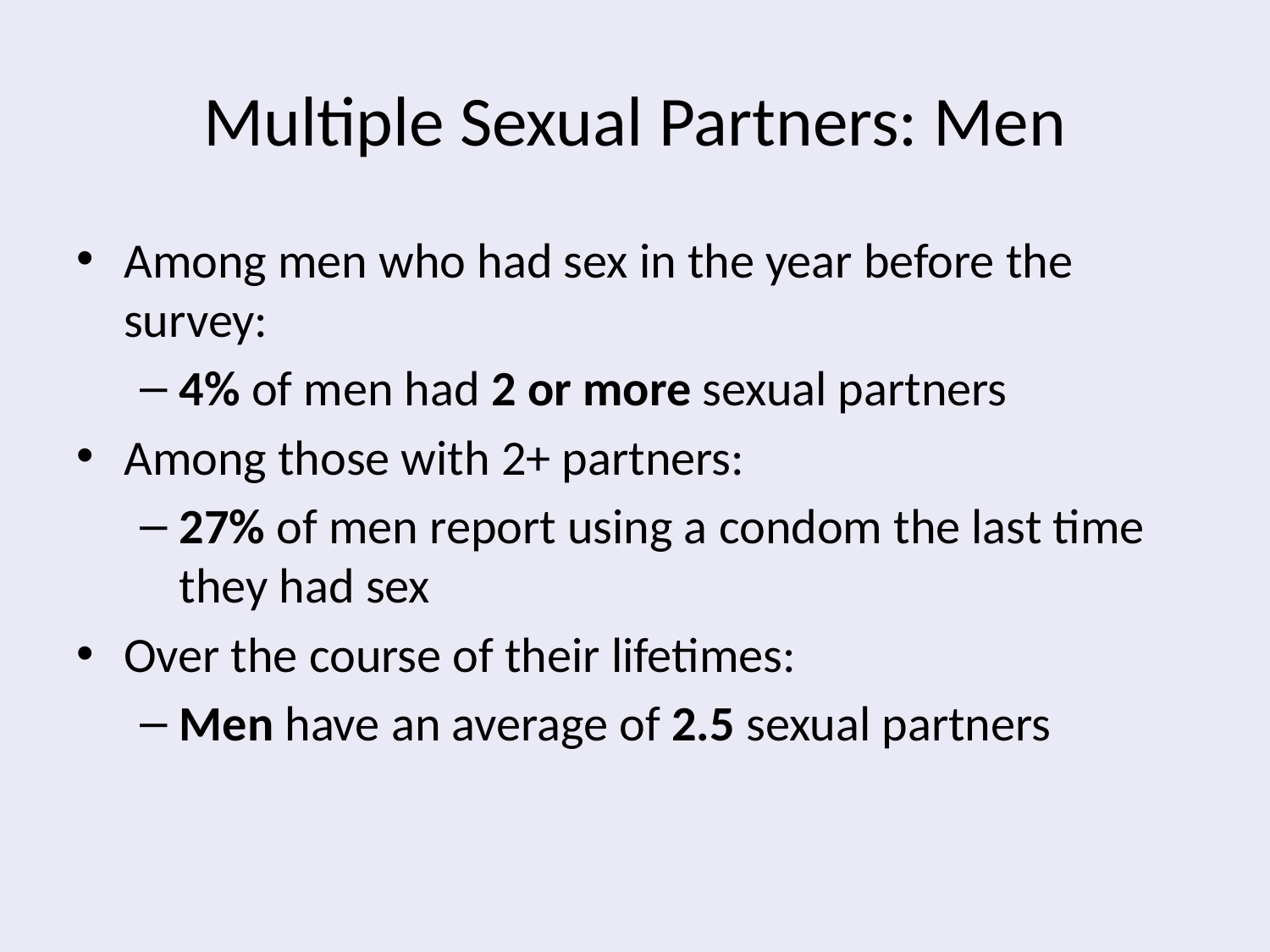

# Multiple Sexual Partners: Men
Among men who had sex in the year before the survey:
4% of men had 2 or more sexual partners
Among those with 2+ partners:
27% of men report using a condom the last time they had sex
Over the course of their lifetimes:
Men have an average of 2.5 sexual partners